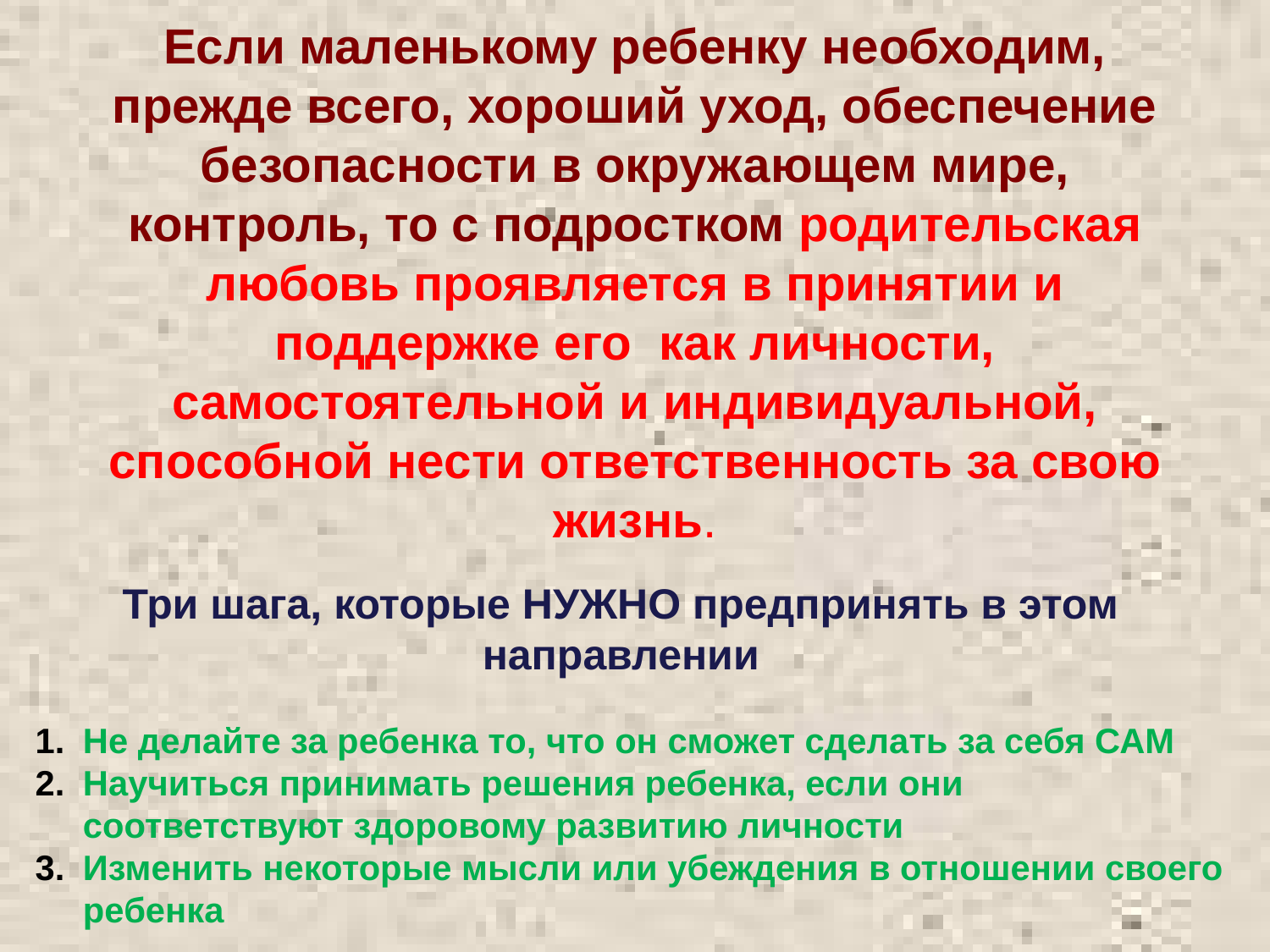

# Если маленькому ребенку необходим, прежде всего, хороший уход, обеспечение безопасности в окружающем мире, контроль, то с подростком родительская любовь проявляется в принятии и поддержке его  как личности, самостоятельной и индивидуальной, способной нести ответственность за свою жизнь.
Три шага, которые НУЖНО предпринять в этом направлении
Не делайте за ребенка то, что он сможет сделать за себя САМ
Научиться принимать решения ребенка, если они соответствуют здоровому развитию личности
Изменить некоторые мысли или убеждения в отношении своего ребенка